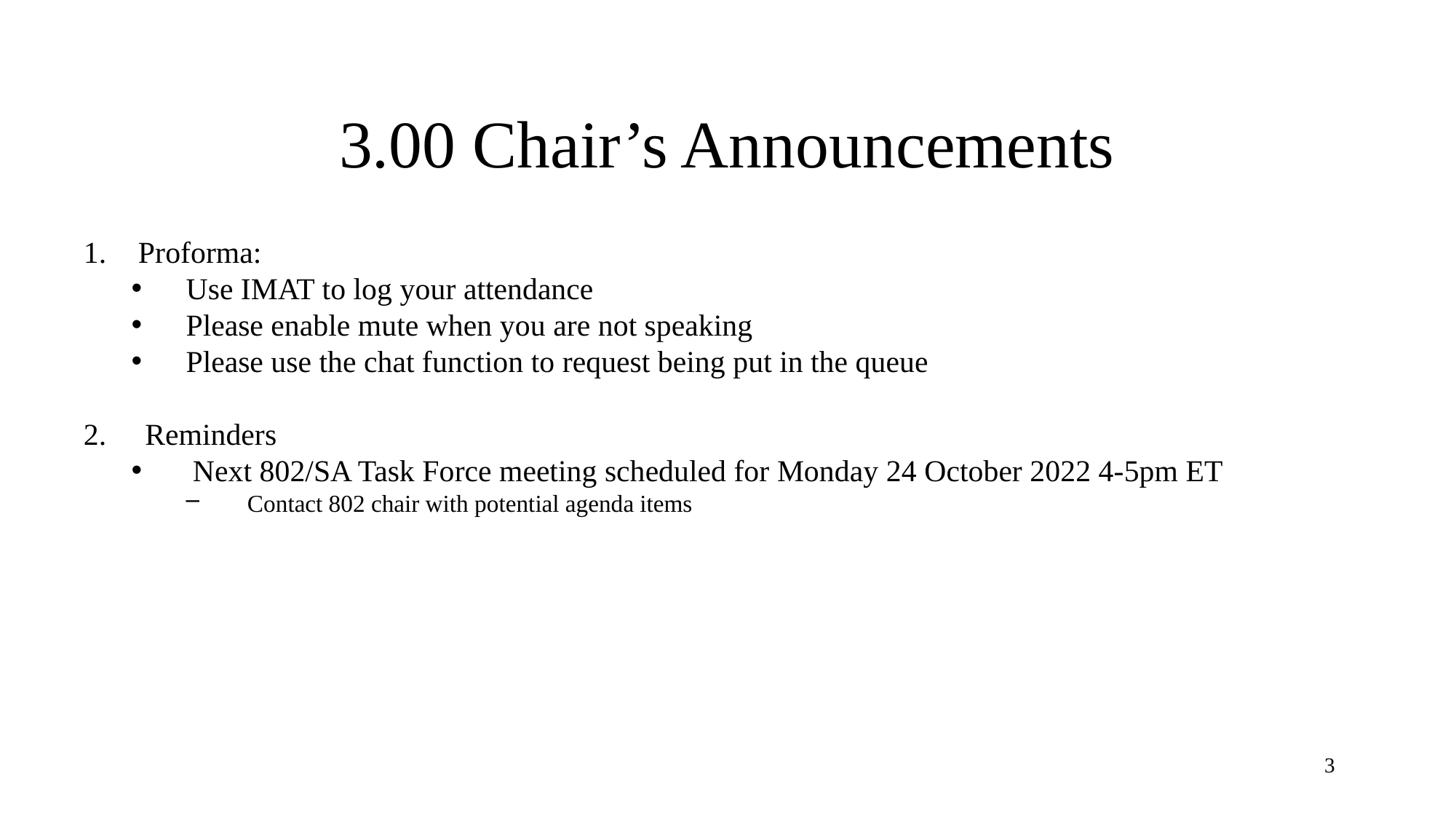

# 3.00 Chair’s Announcements
Proforma:
Use IMAT to log your attendance
Please enable mute when you are not speaking
Please use the chat function to request being put in the queue
Reminders
Next 802/SA Task Force meeting scheduled for Monday 24 October 2022 4-5pm ET
Contact 802 chair with potential agenda items

3